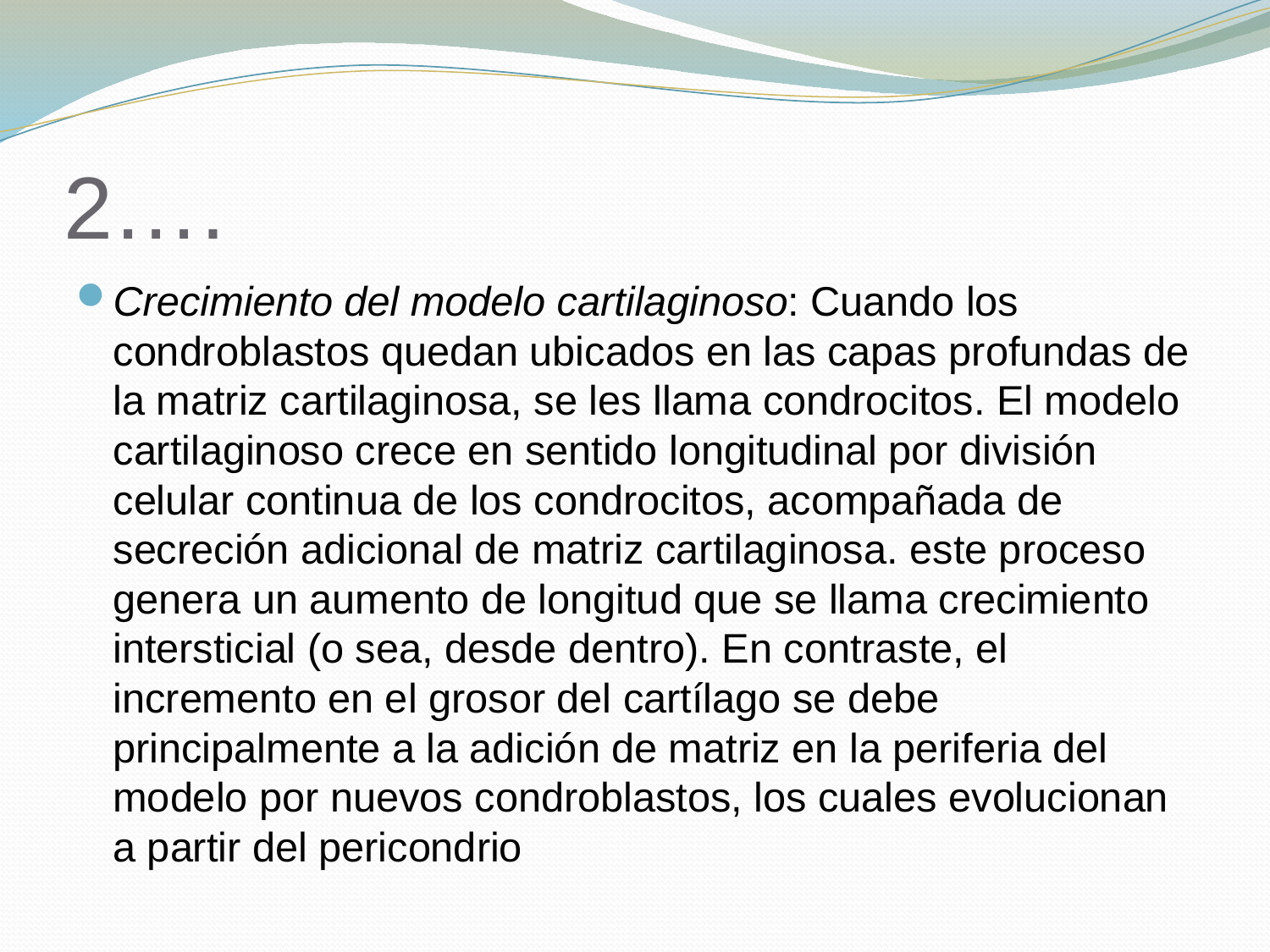

# 2….
Crecimiento del modelo cartilaginoso: Cuando los condroblastos quedan ubicados en las capas profundas de la matriz cartilaginosa, se les llama condrocitos. El modelo cartilaginoso crece en sentido longitudinal por división celular continua de los condrocitos, acompañada de secreción adicional de matriz cartilaginosa. este proceso genera un aumento de longitud que se llama crecimiento intersticial (o sea, desde dentro). En contraste, el incremento en el grosor del cartílago se debe principalmente a la adición de matriz en la periferia del modelo por nuevos condroblastos, los cuales evolucionan a partir del pericondrio